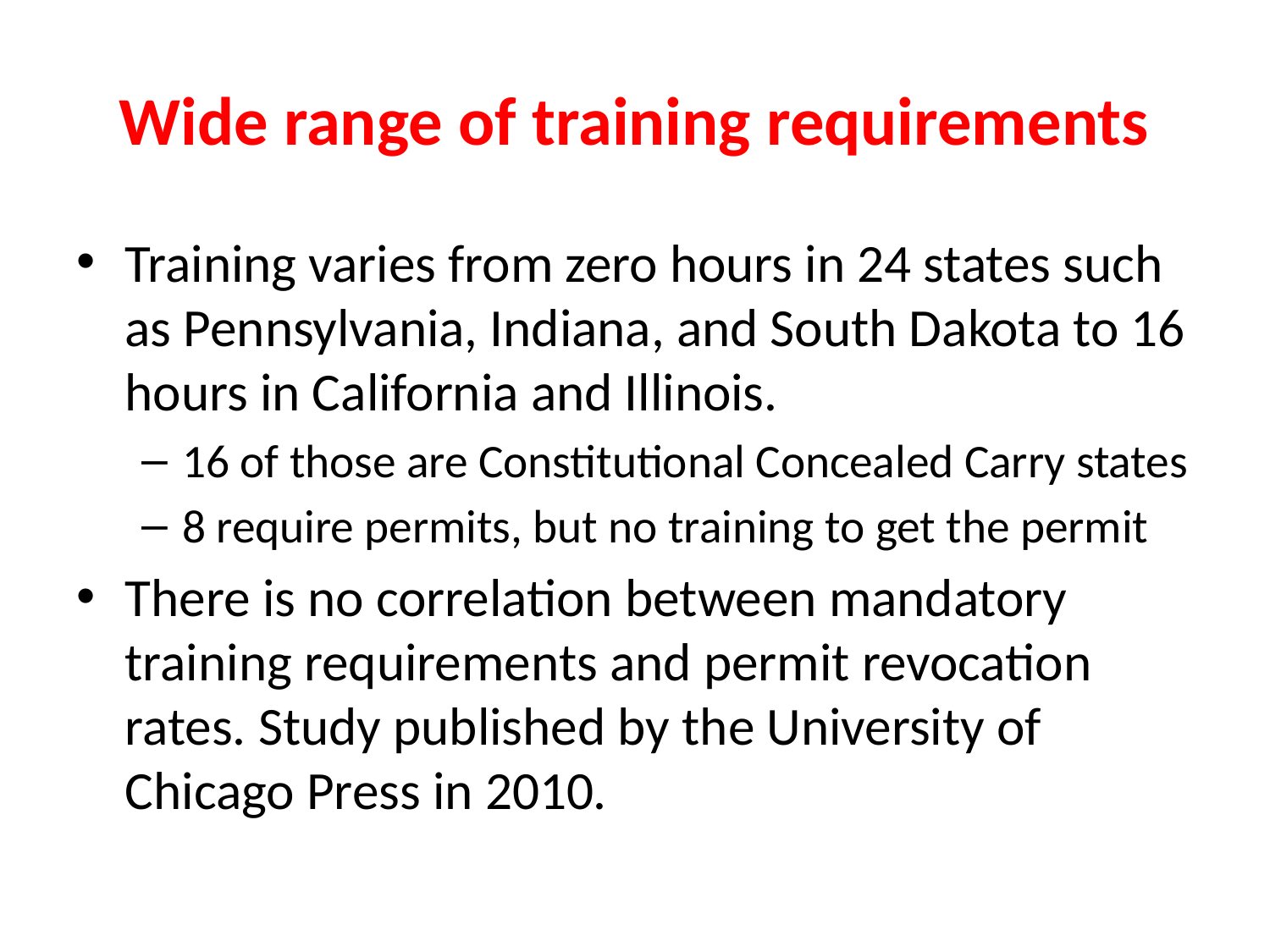

# Wide range of training requirements
Training varies from zero hours in 24 states such as Pennsylvania, Indiana, and South Dakota to 16 hours in California and Illinois.
16 of those are Constitutional Concealed Carry states
8 require permits, but no training to get the permit
There is no correlation between mandatory training requirements and permit revocation rates. Study published by the University of Chicago Press in 2010.